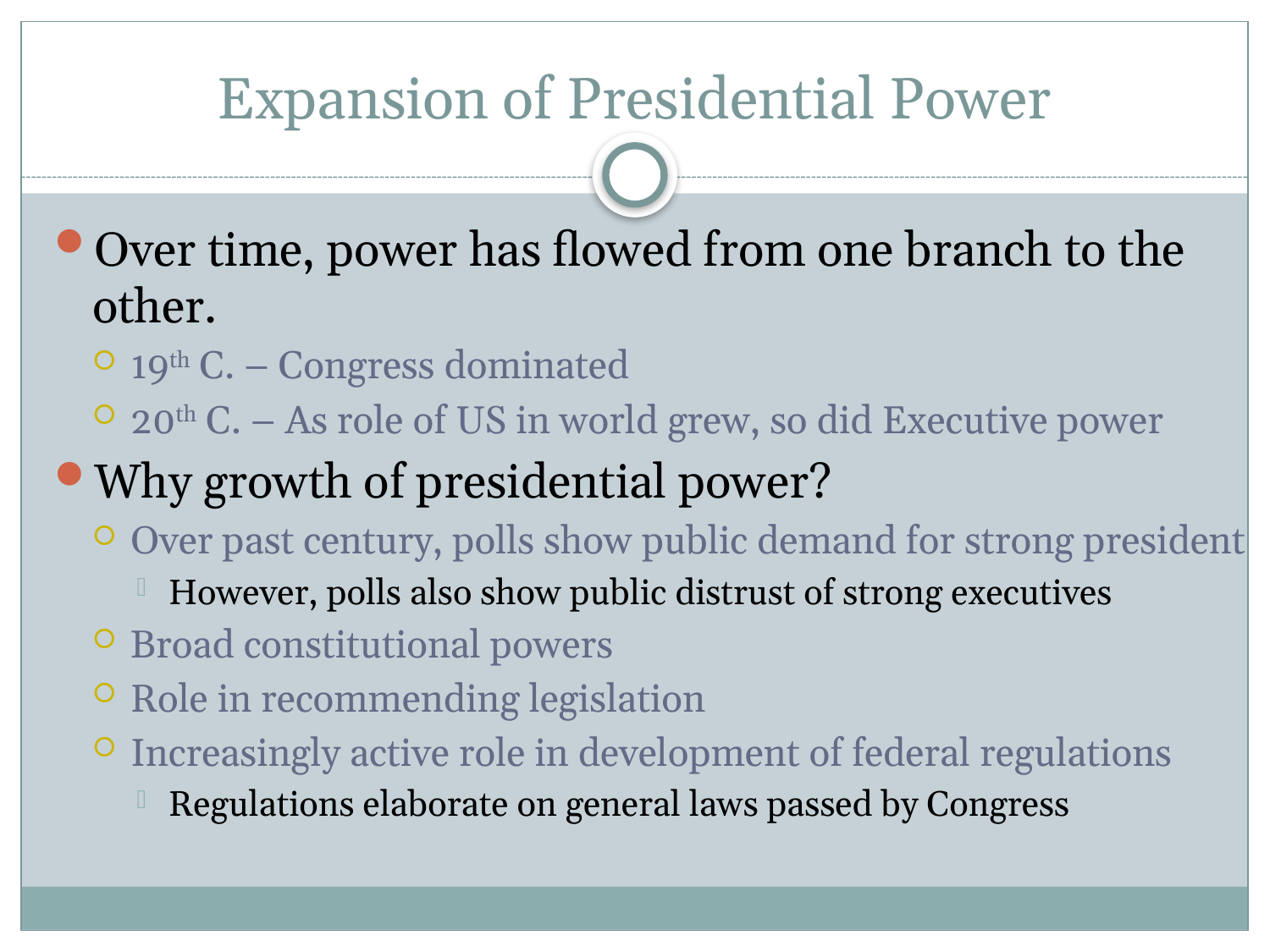

# Expansion of Presidential Power
Over time, power has flowed from one branch to the other.
19th C. – Congress dominated
20th C. – As role of US in world grew, so did Executive power
Why growth of presidential power?
Over past century, polls show public demand for strong president
However, polls also show public distrust of strong executives
Broad constitutional powers
Role in recommending legislation
Increasingly active role in development of federal regulations
Regulations elaborate on general laws passed by Congress